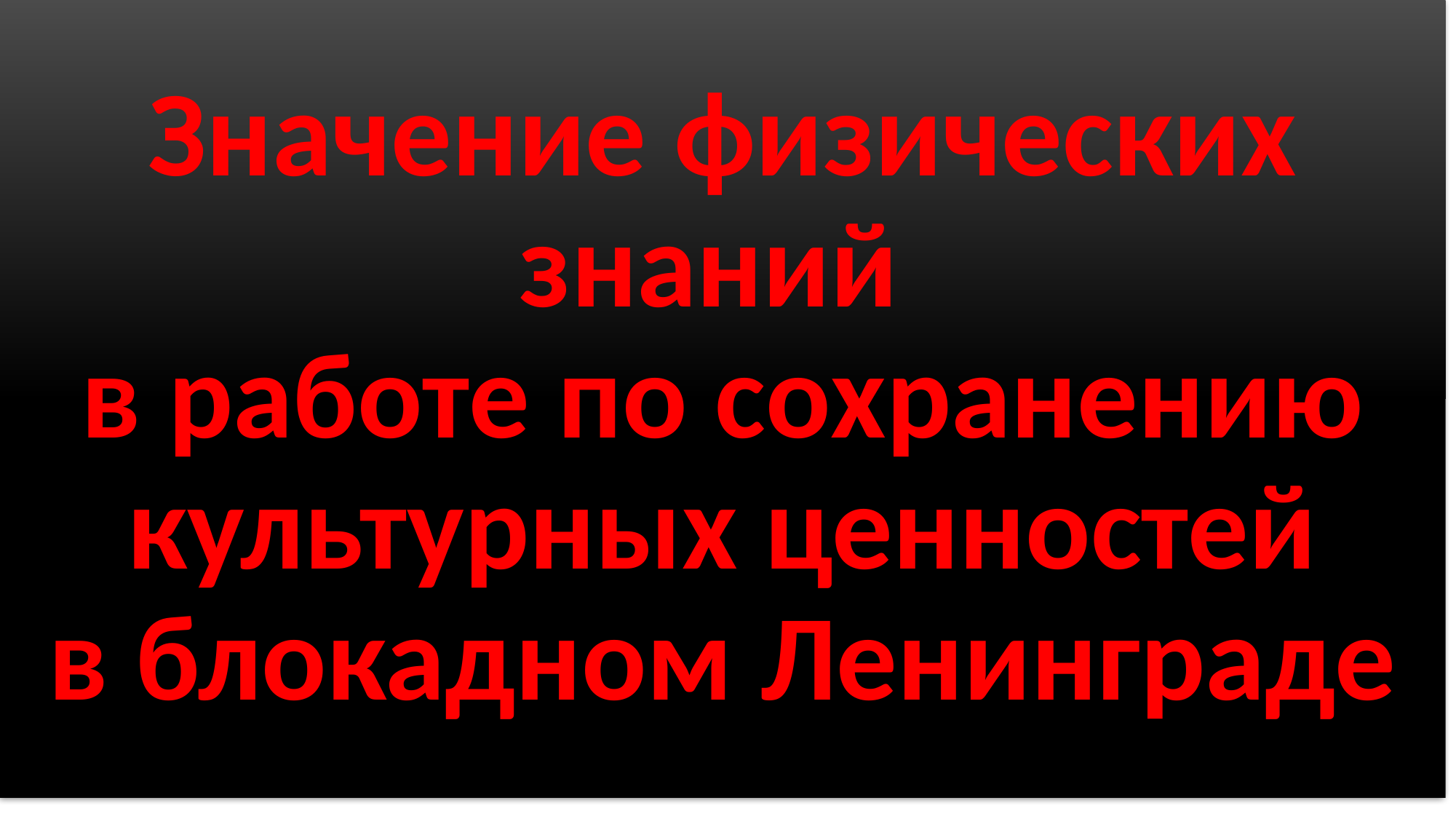

Значение физических знаний
в работе по сохранению
 культурных ценностей
в блокадном Ленинграде